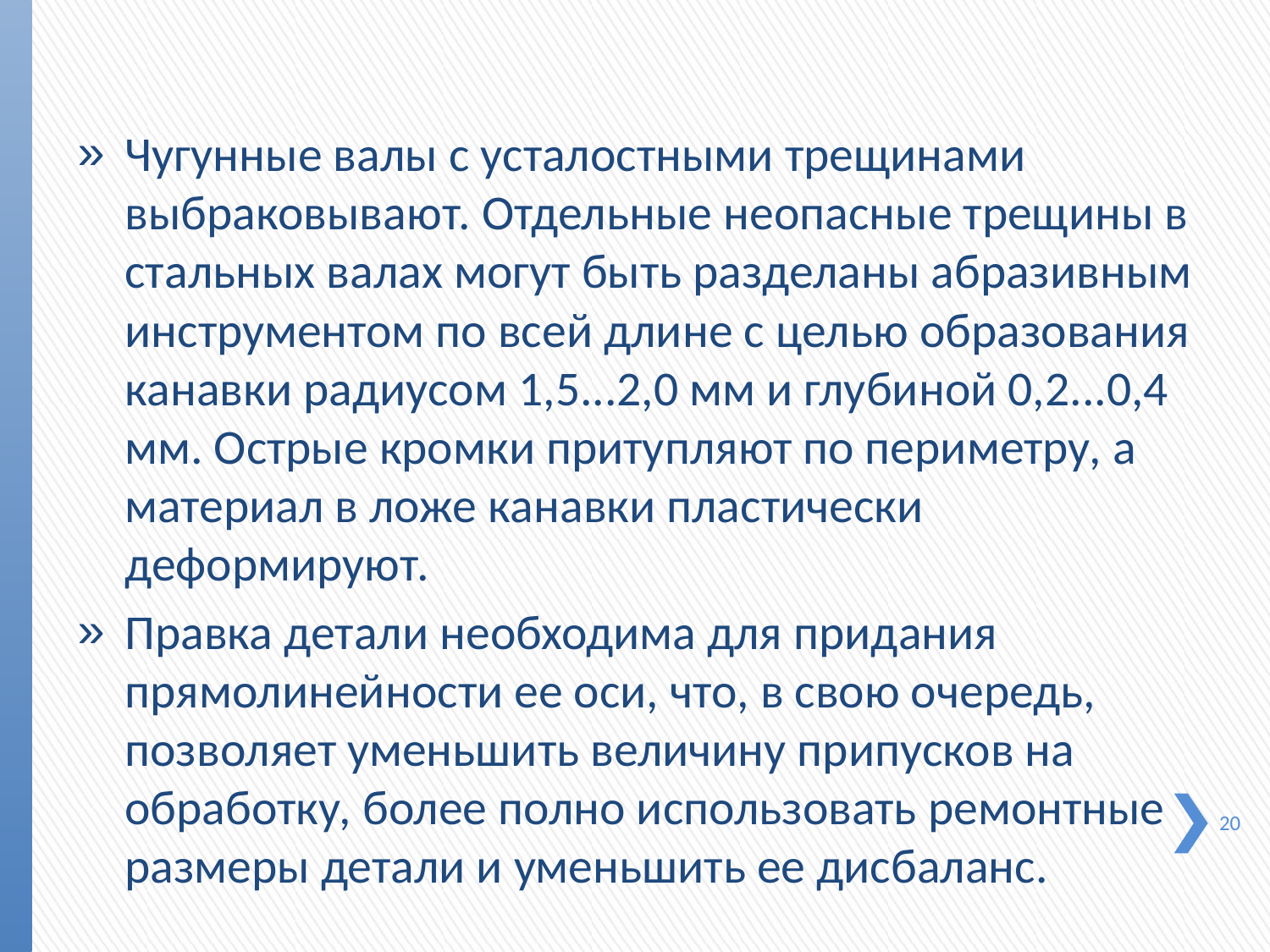

Чугунные валы с усталостными трещинами выбраковыва­ют. Отдельные неопасные трещины в стальных валах могут быть разделаны абразивным инструментом по всей длине с целью образования канавки радиусом 1,5...2,0 мм и глубиной 0,2...0,4 мм. Острые кромки притупляют по периметру, а ма­териал в ложе канавки пластически деформируют.
Правка детали необходима для придания прямолинейности ее оси, что, в свою очередь, позволяет уменьшить величину припусков на обработку, более полно использовать ремонтные размеры детали и уменьшить ее дисбаланс.

20